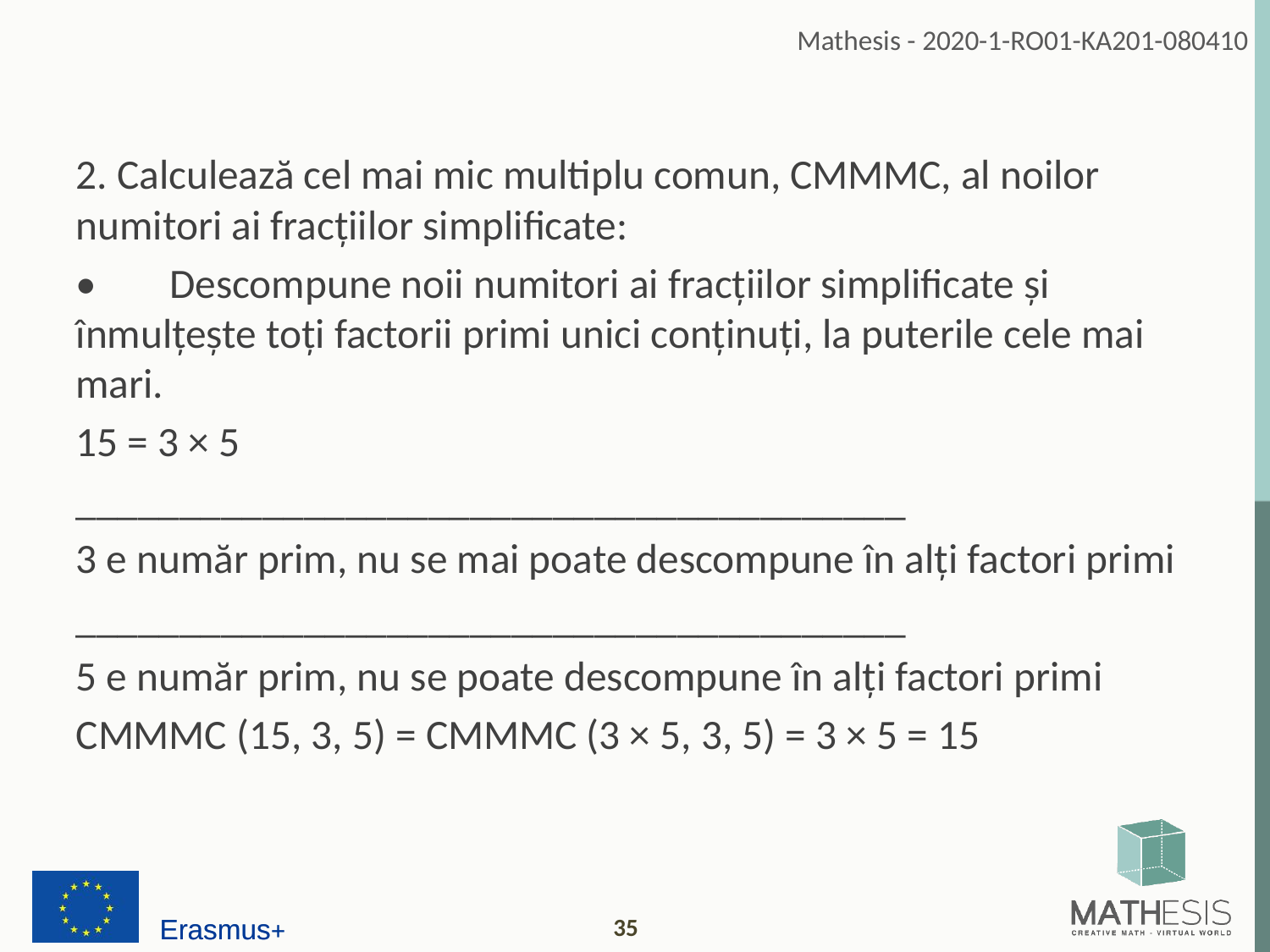

2. Calculează cel mai mic multiplu comun, CMMMC, al noilor numitori ai fracțiilor simplificate:
•	Descompune noii numitori ai fracțiilor simplificate și înmulțește toți factorii primi unici conținuți, la puterile cele mai mari.
15 = 3 × 5
________________________________________
3 e număr prim, nu se mai poate descompune în alți factori primi
________________________________________
5 e număr prim, nu se poate descompune în alți factori primi
CMMMC (15, 3, 5) = CMMMC (3 × 5, 3, 5) = 3 × 5 = 15